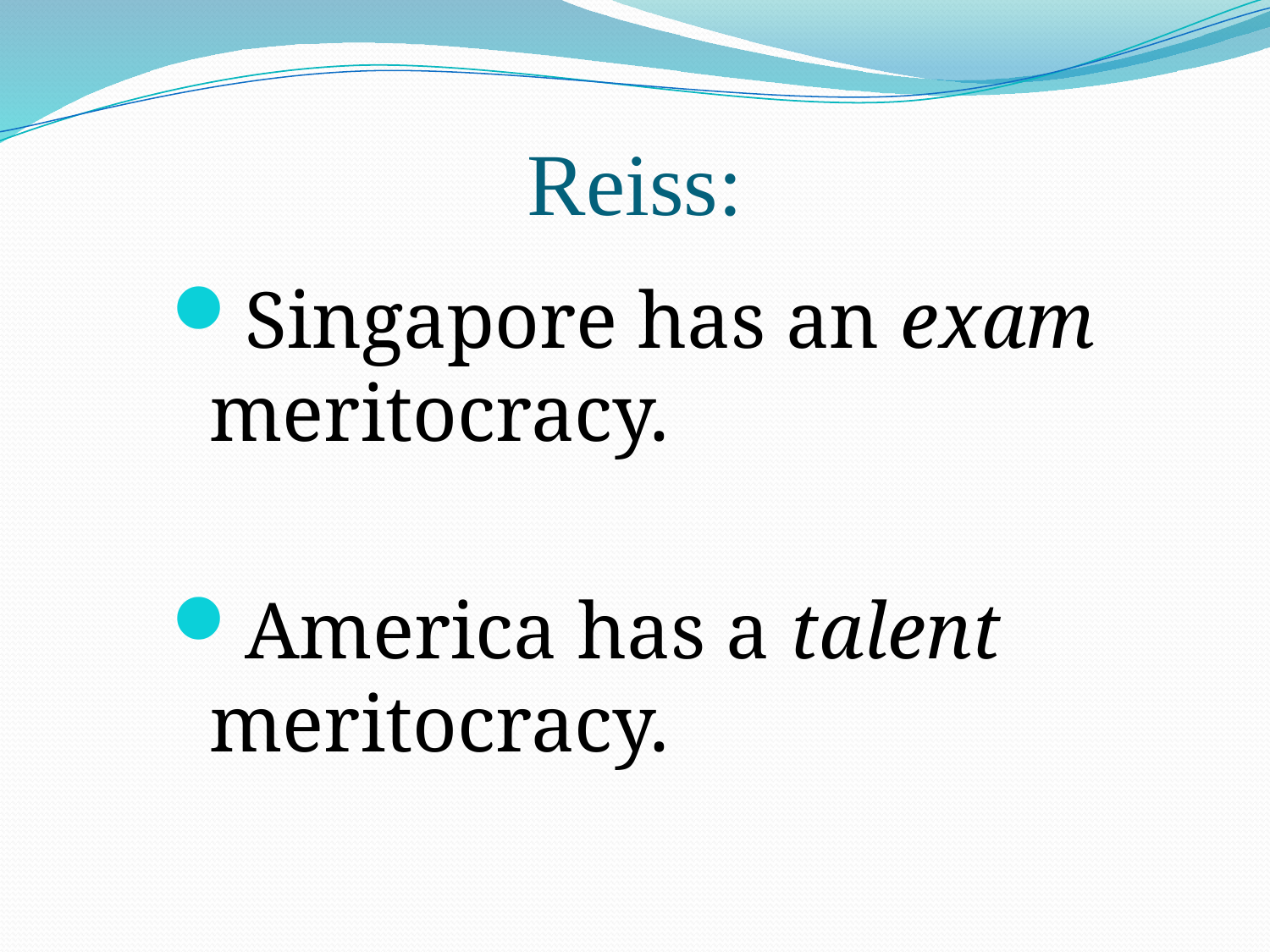

# Reiss:
Singapore has an exam meritocracy.

America has a talent meritocracy.